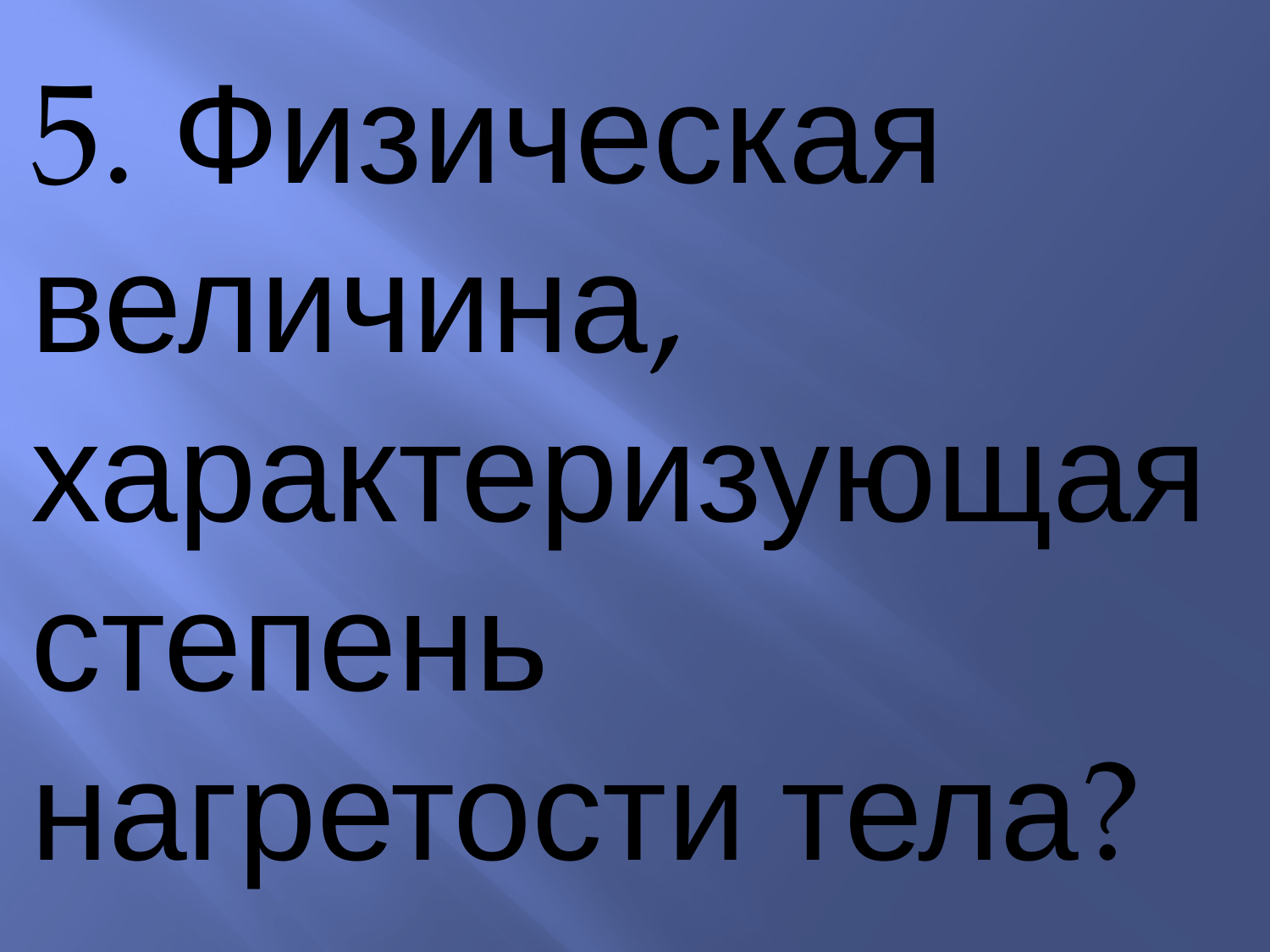

5. Физическая величина, характеризующая степень нагретости тела?